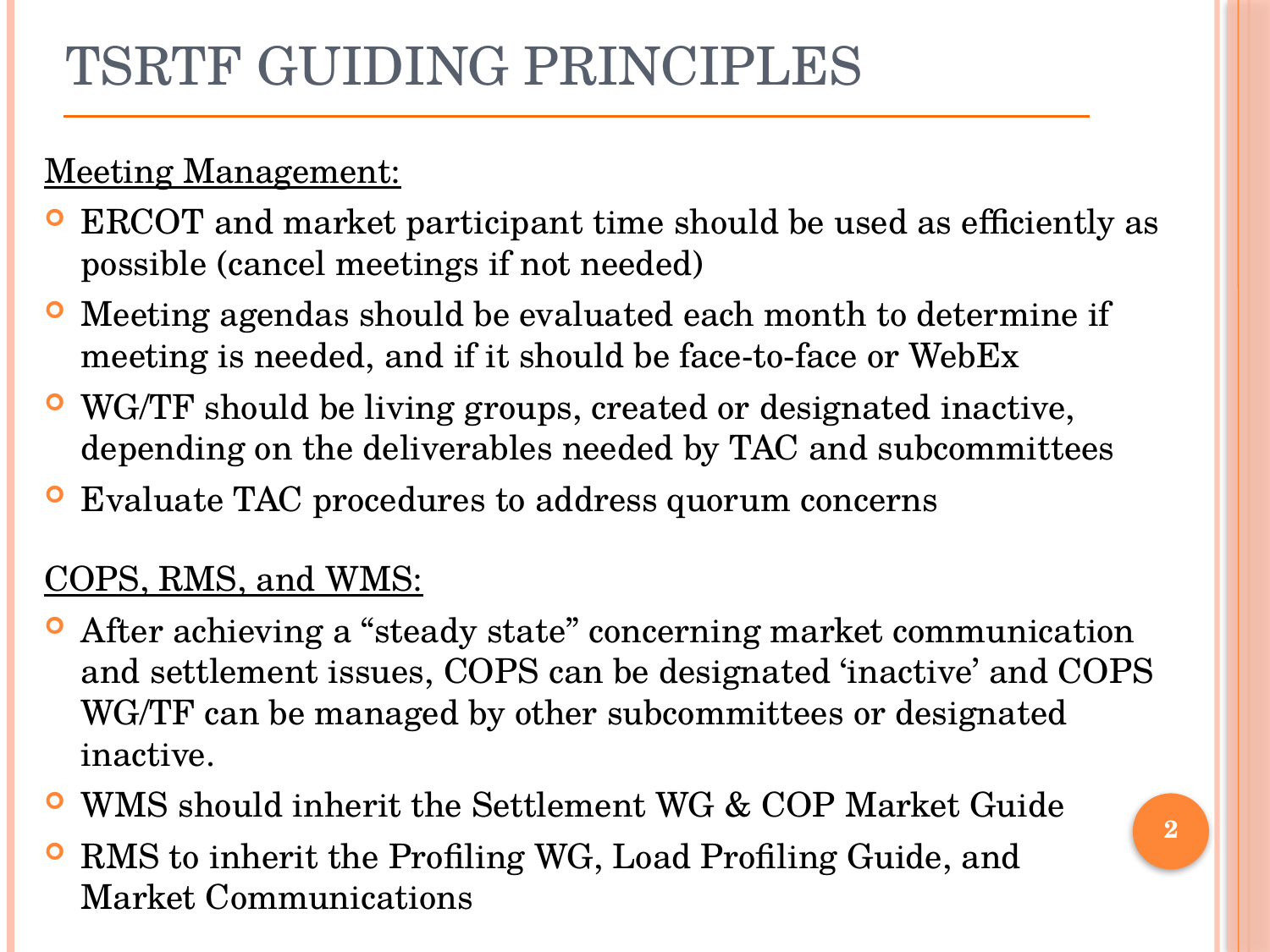

# TSRTF Guiding Principles

Meeting Management:
ERCOT and market participant time should be used as efficiently as possible (cancel meetings if not needed)
Meeting agendas should be evaluated each month to determine if meeting is needed, and if it should be face-to-face or WebEx
WG/TF should be living groups, created or designated inactive, depending on the deliverables needed by TAC and subcommittees
Evaluate TAC procedures to address quorum concerns

COPS, RMS, and WMS:
After achieving a “steady state” concerning market communication and settlement issues, COPS can be designated ‘inactive’ and COPS WG/TF can be managed by other subcommittees or designated inactive.
WMS should inherit the Settlement WG & COP Market Guide
RMS to inherit the Profiling WG, Load Profiling Guide, and
Market Communications

2